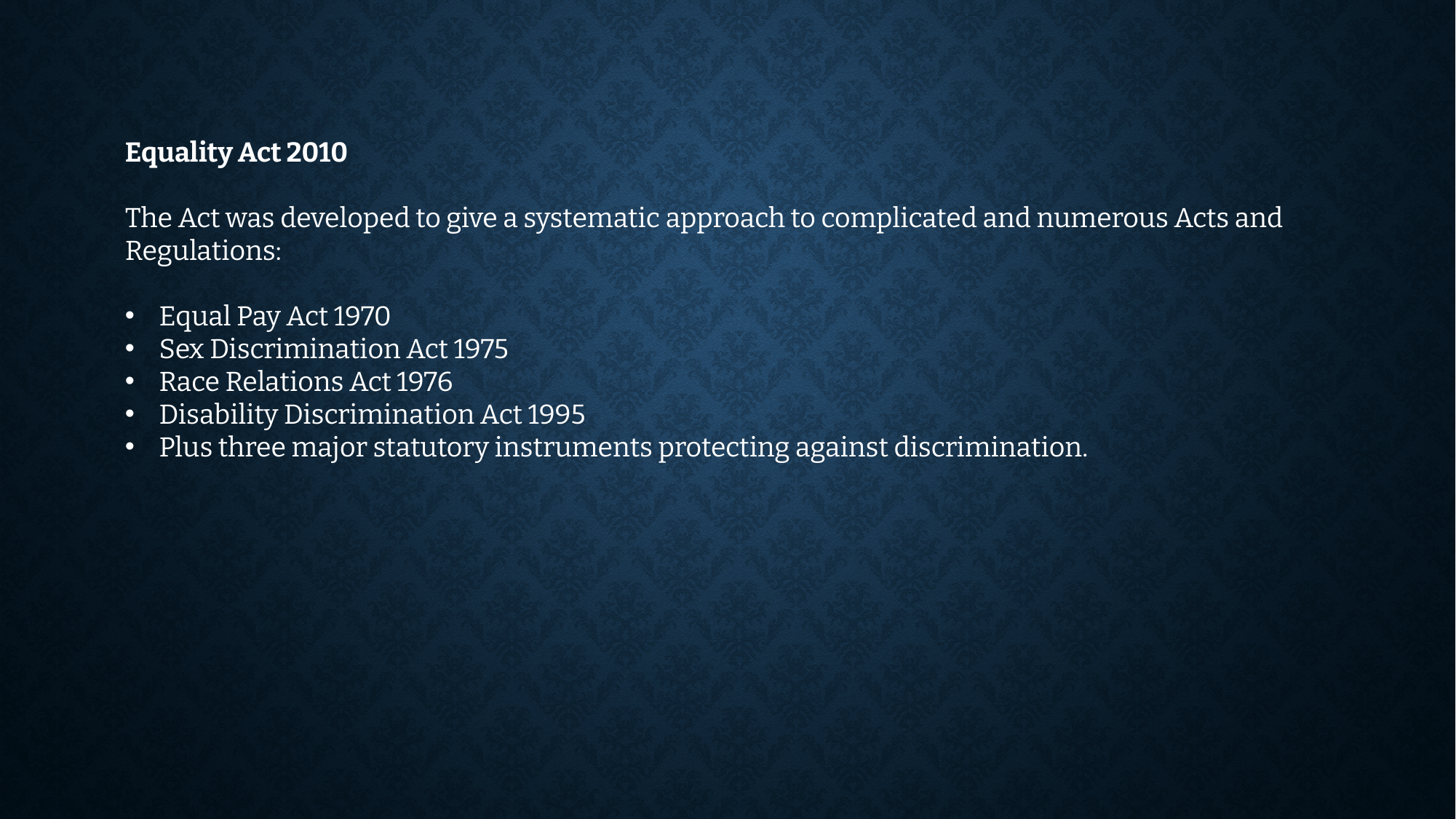

Equality Act 2010

The Act was developed to give a systematic approach to complicated and numerous Acts and Regulations:

Equal Pay Act 1970
Sex Discrimination Act 1975
Race Relations Act 1976
Disability Discrimination Act 1995
Plus three major statutory instruments protecting against discrimination.